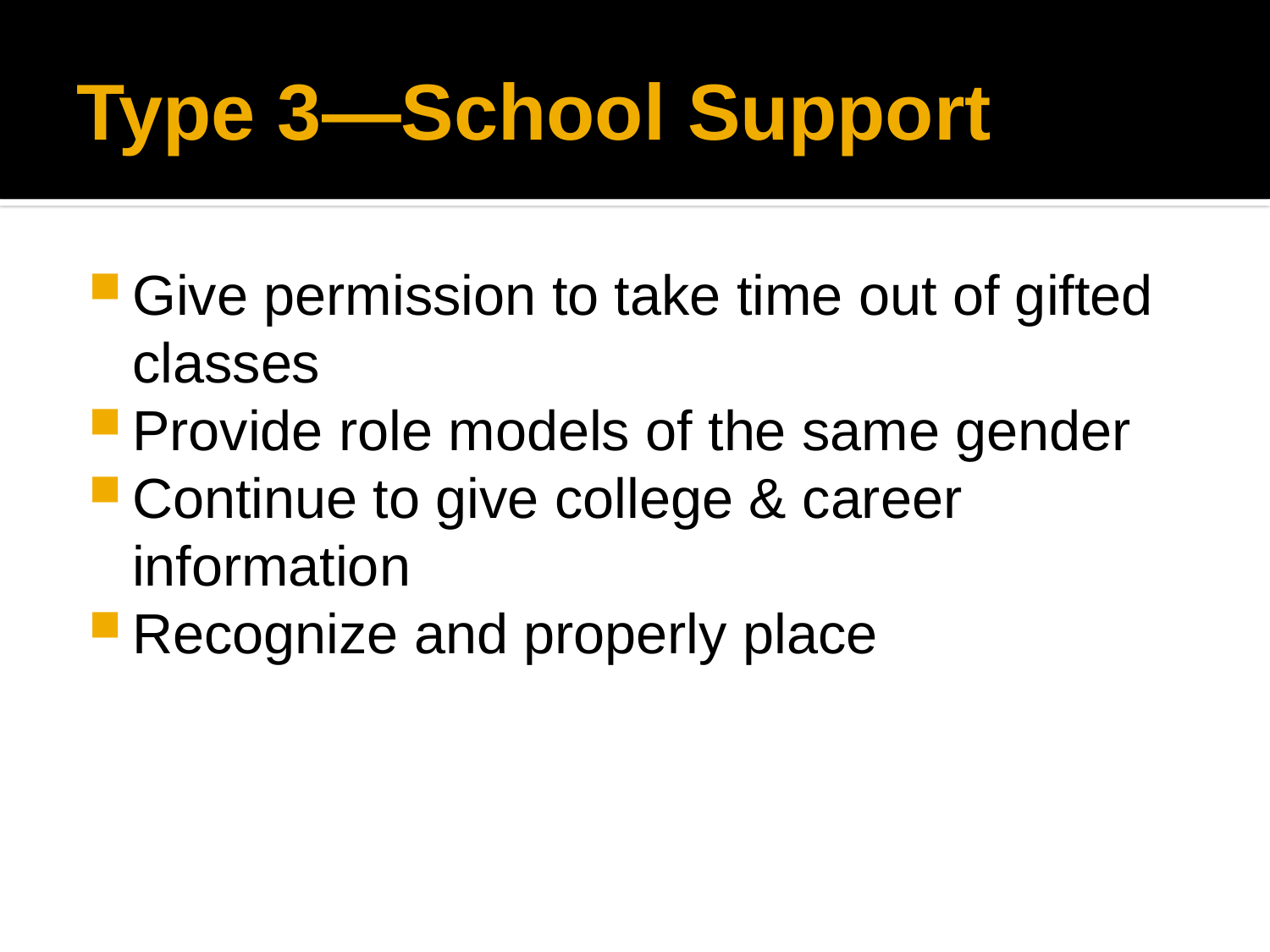

# Type 3—School Support
Give permission to take time out of gifted classes
Provide role models of the same gender
Continue to give college & career information
Recognize and properly place